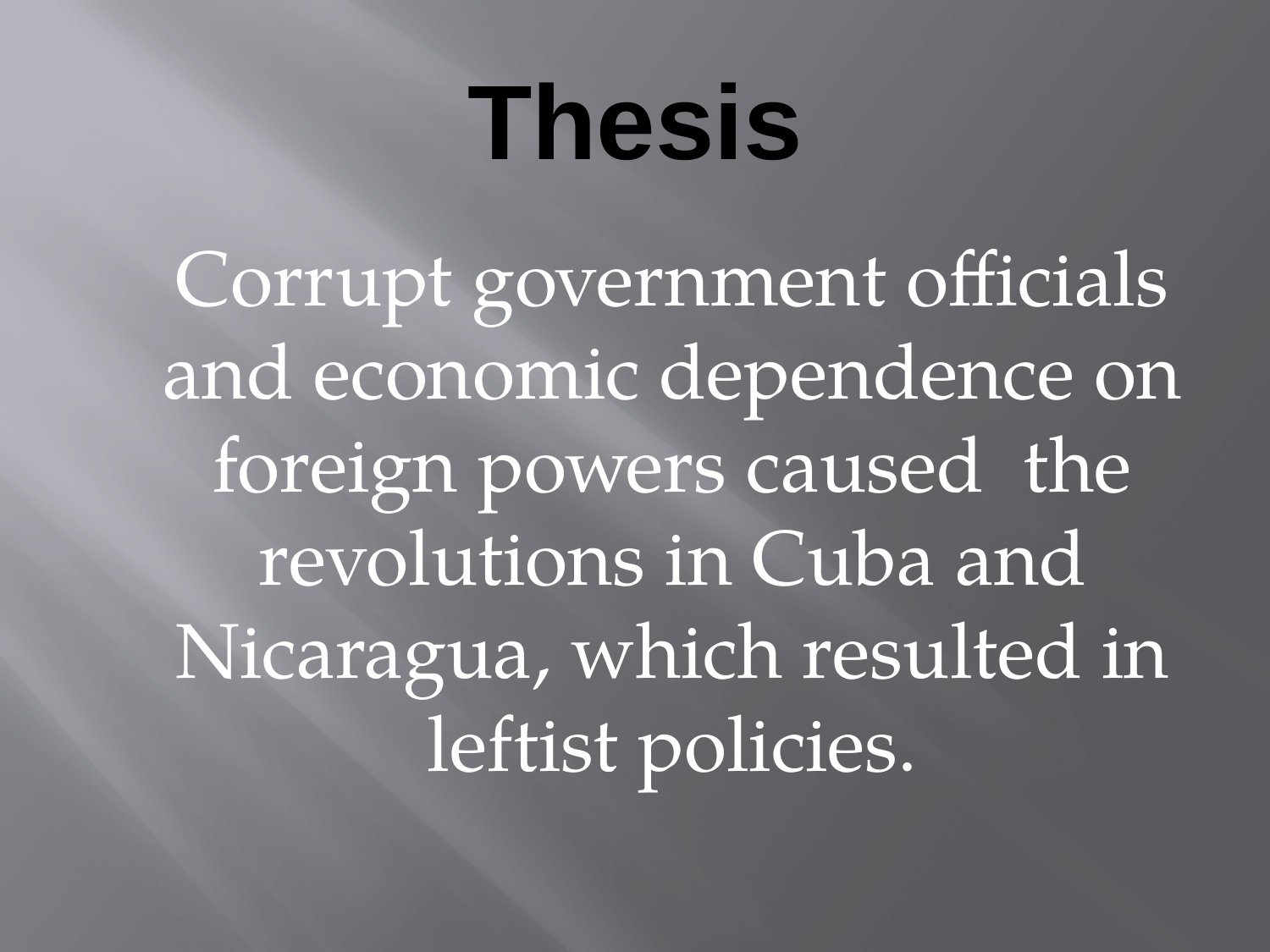

# Thesis
	Corrupt government officials and economic dependence on foreign powers caused  the revolutions in Cuba and Nicaragua, which resulted in leftist policies.